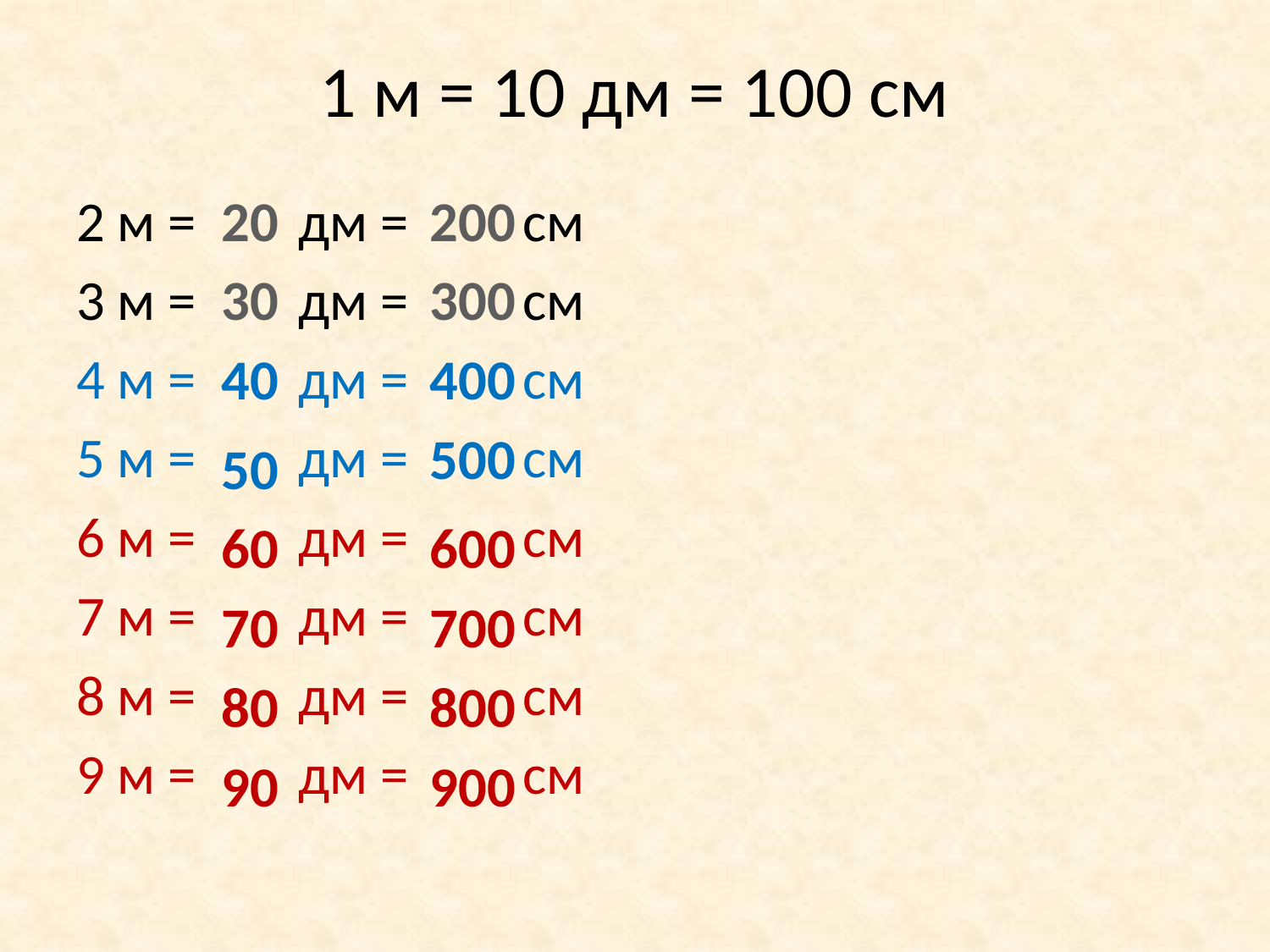

# 1 м = 10 дм = 100 см
2 м =        дм =         см
3 м =        дм =         см
4 м =        дм =         см
5 м =        дм =         см
6 м =        дм =         см
7 м =        дм =         см
8 м =        дм =         см
9 м =        дм =         см

20
200
30
300
40
400
500
50
60
600
70
700
80
800
90
900